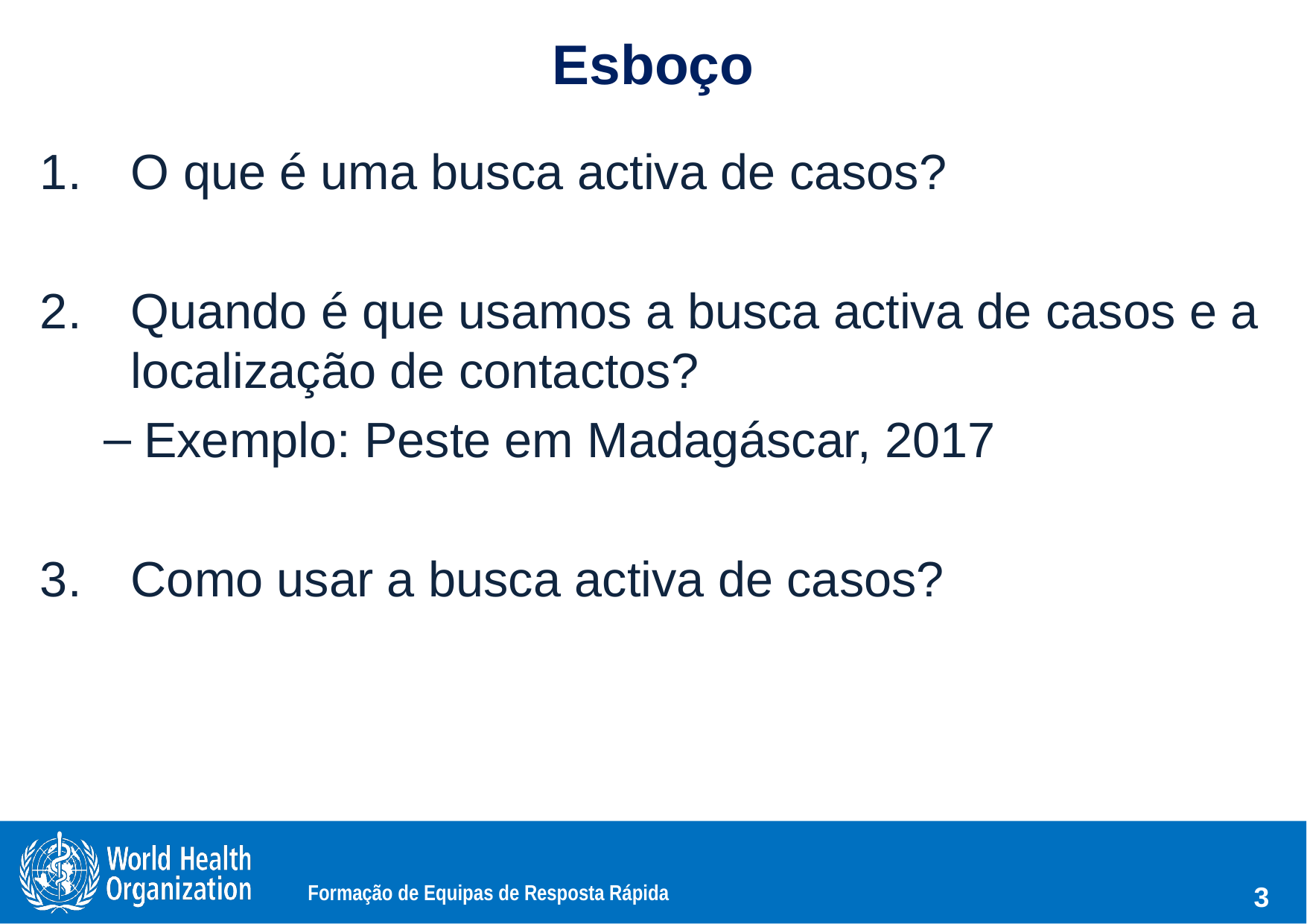

# Esboço
O que é uma busca activa de casos?

Quando é que usamos a busca activa de casos e a localização de contactos?
Exemplo: Peste em Madagáscar, 2017

Como usar a busca activa de casos?